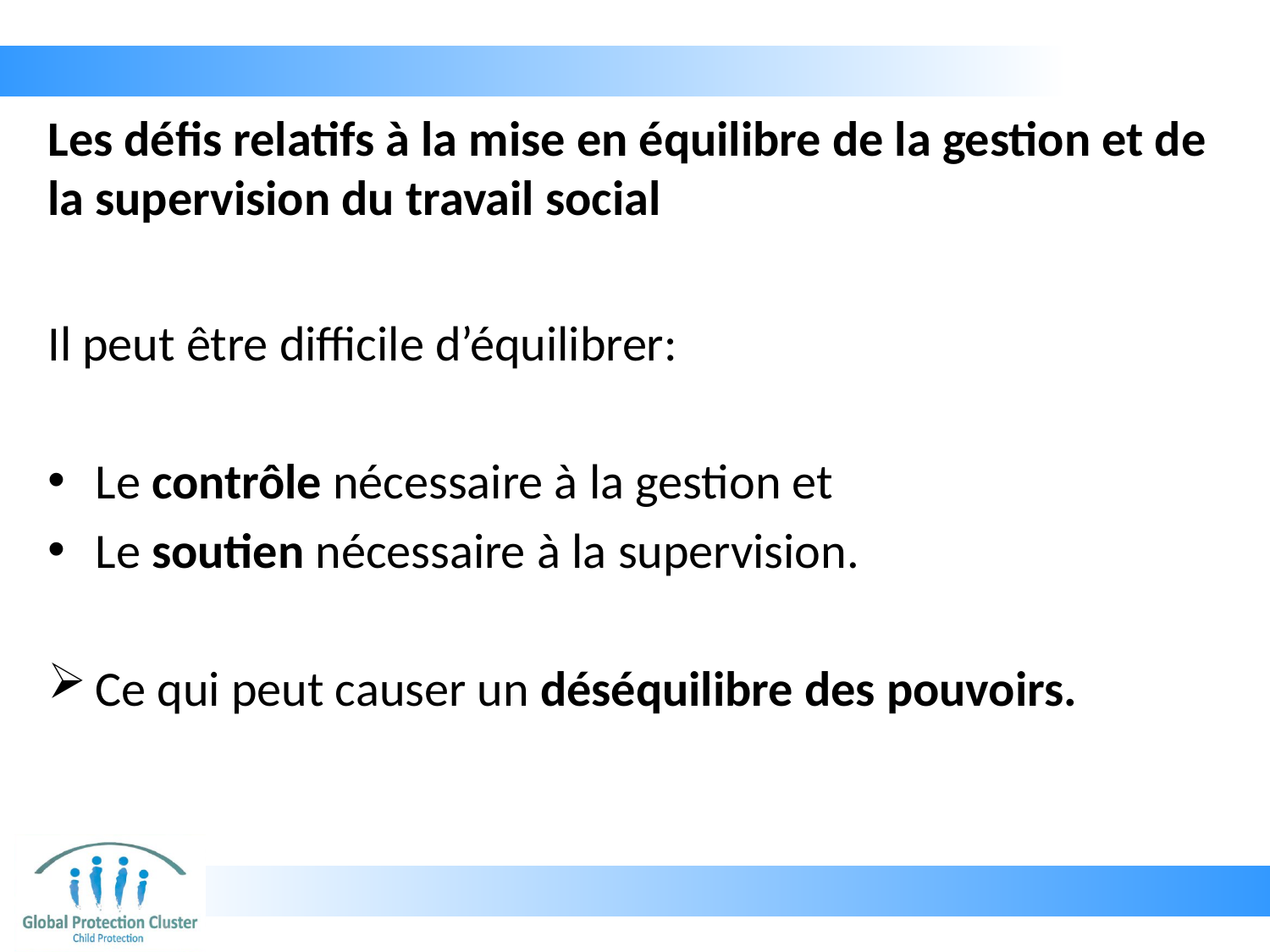

# Les défis relatifs à la mise en équilibre de la gestion et de la supervision du travail social

Il peut être difficile d’équilibrer:

Le contrôle nécessaire à la gestion et
Le soutien nécessaire à la supervision.

Ce qui peut causer un déséquilibre des pouvoirs.